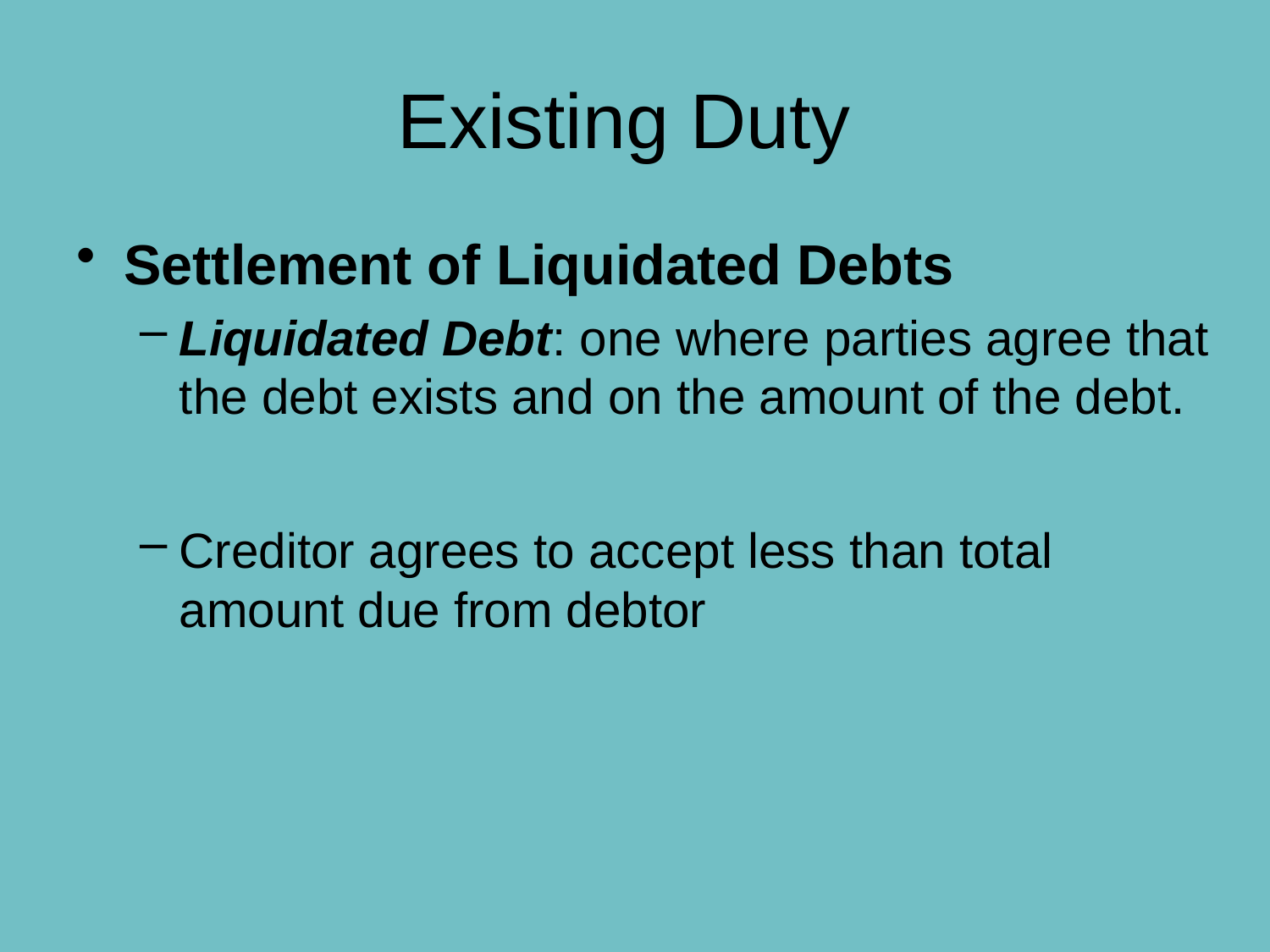

# Existing Duty
Settlement of Liquidated Debts
Liquidated Debt: one where parties agree that the debt exists and on the amount of the debt.

Creditor agrees to accept less than total amount due from debtor